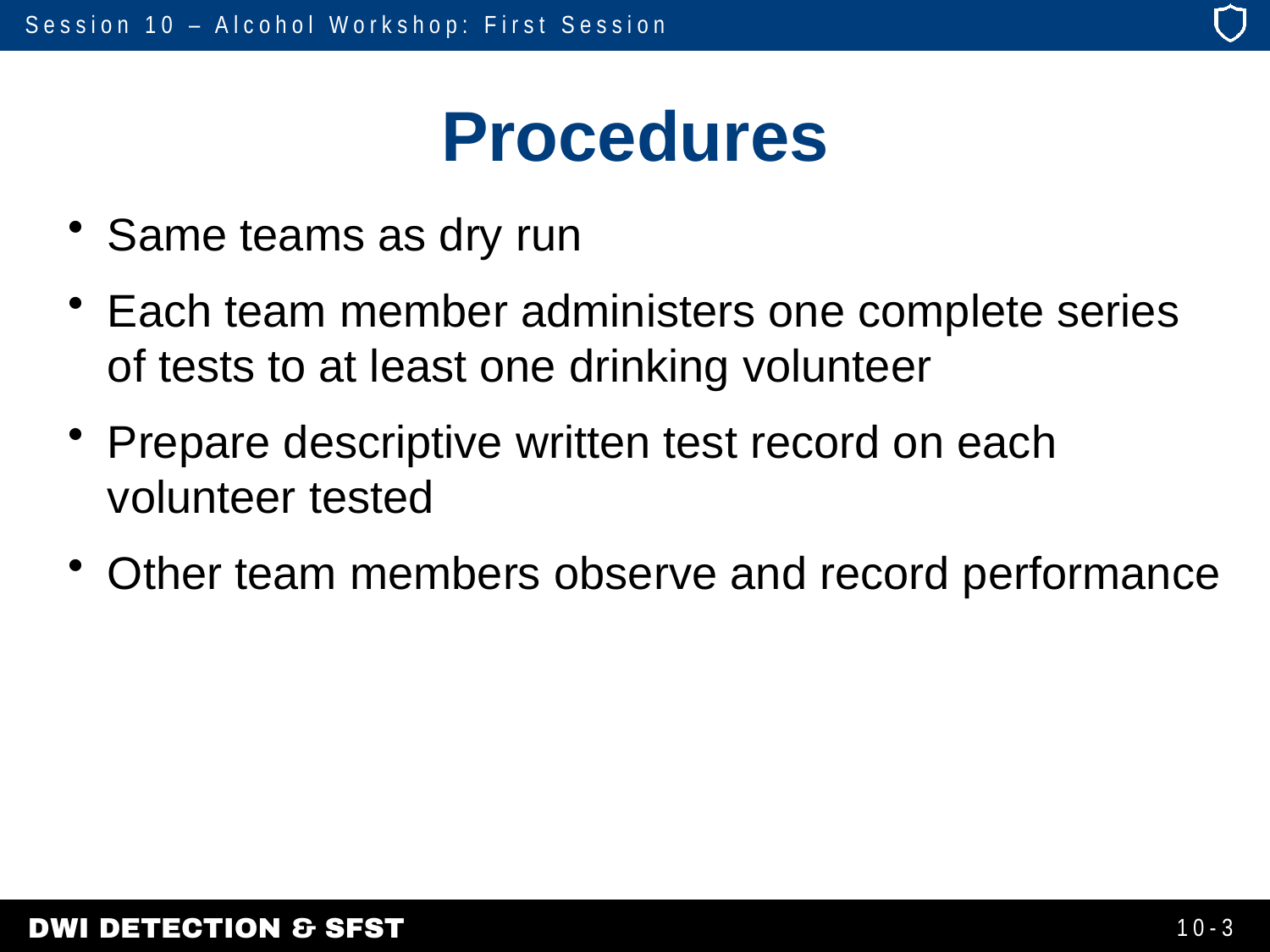

# Procedures
Same teams as dry run
Each team member administers one complete series of tests to at least one drinking volunteer
Prepare descriptive written test record on each volunteer tested
Other team members observe and record performance
10-3